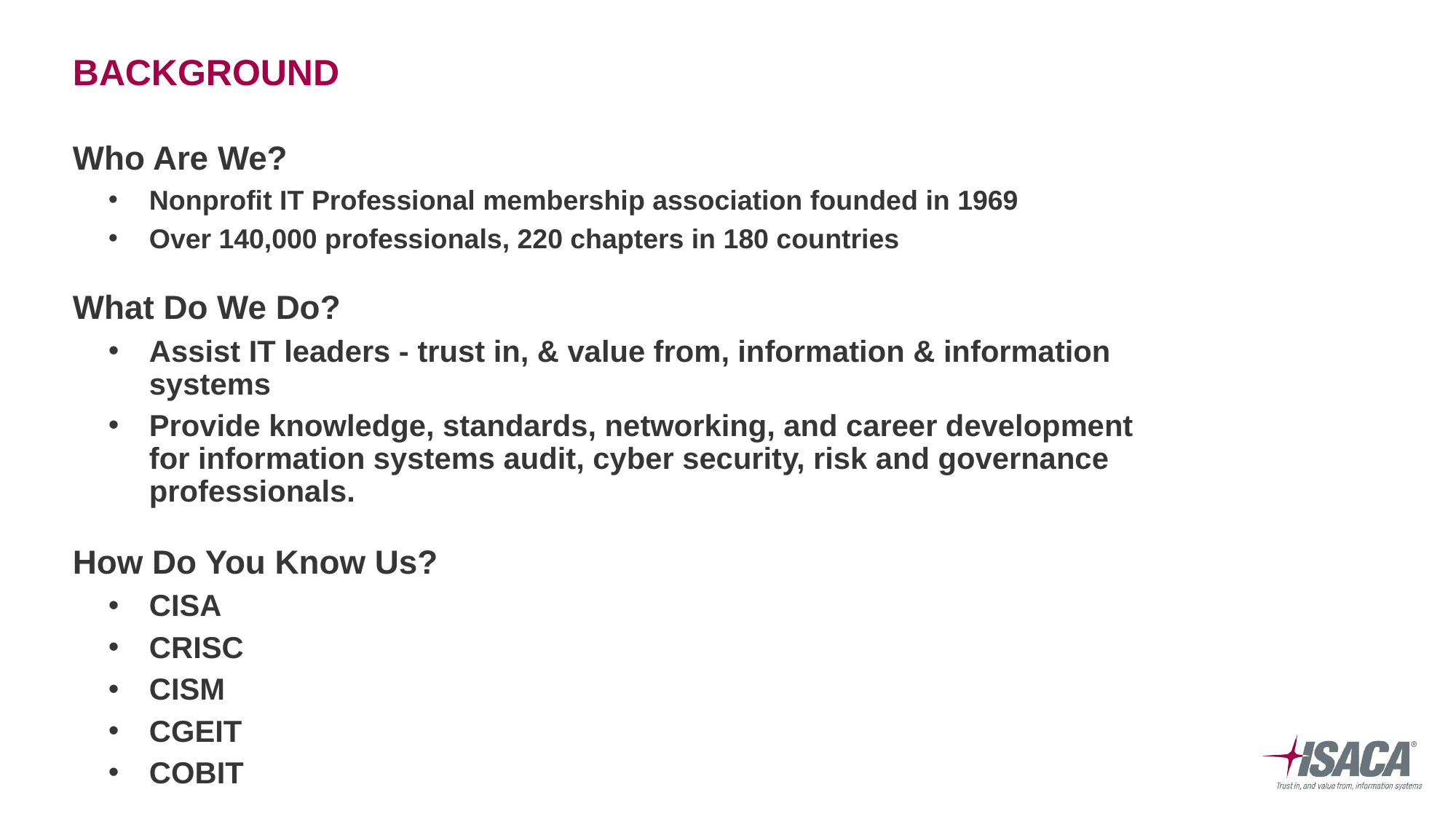

# Background
Who Are We?
Nonprofit IT Professional membership association founded in 1969
Over 140,000 professionals, 220 chapters in 180 countries
What Do We Do?
Assist IT leaders - trust in, & value from, information & information systems
Provide knowledge, standards, networking, and career development for information systems audit, cyber security, risk and governance professionals.
How Do You Know Us?
CISA
CRISC
CISM
CGEIT
COBIT